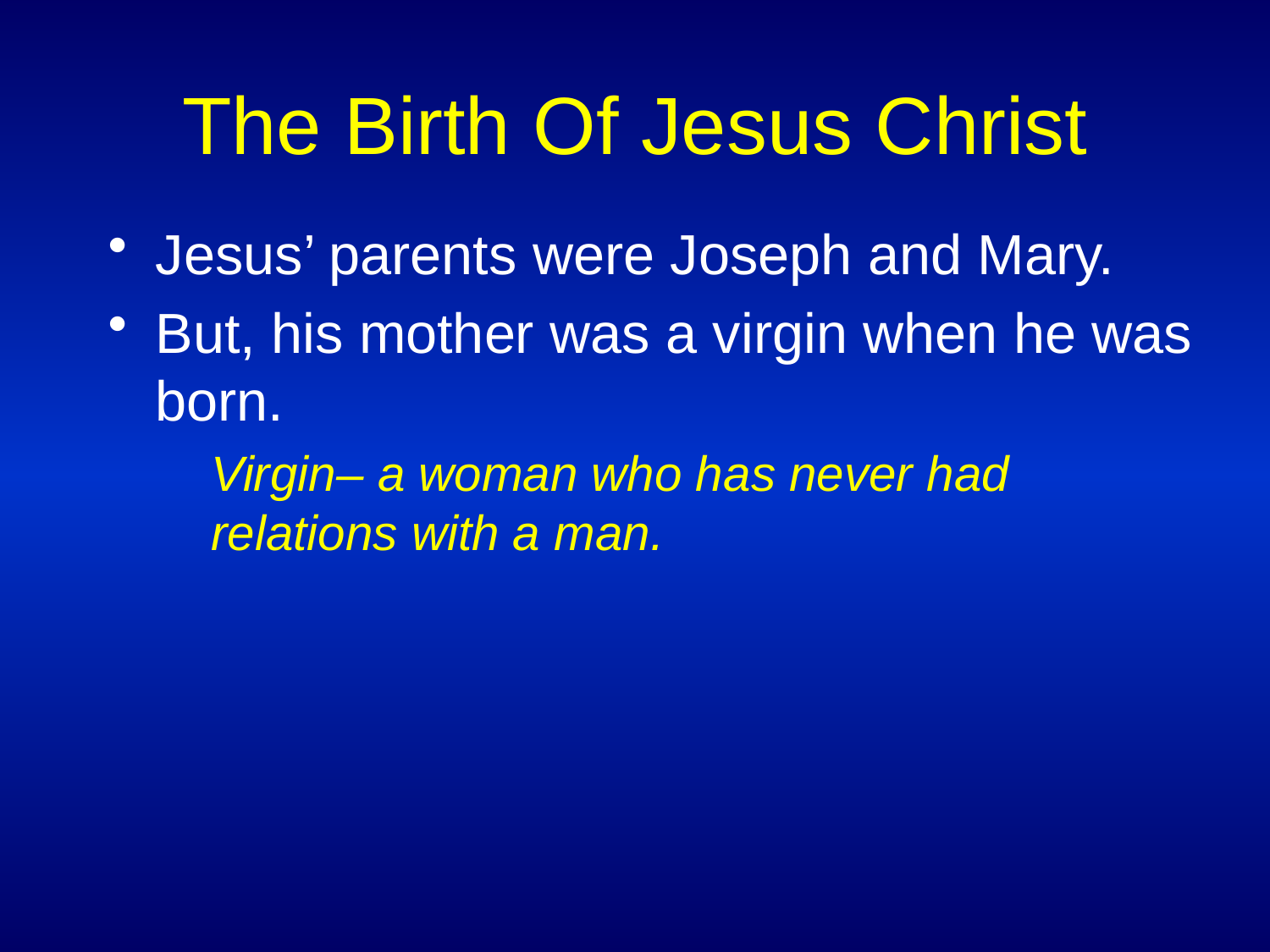

# The Birth Of Jesus Christ
Jesus’ parents were Joseph and Mary.
But, his mother was a virgin when he was born.
	Virgin– a woman who has never had relations with a man.